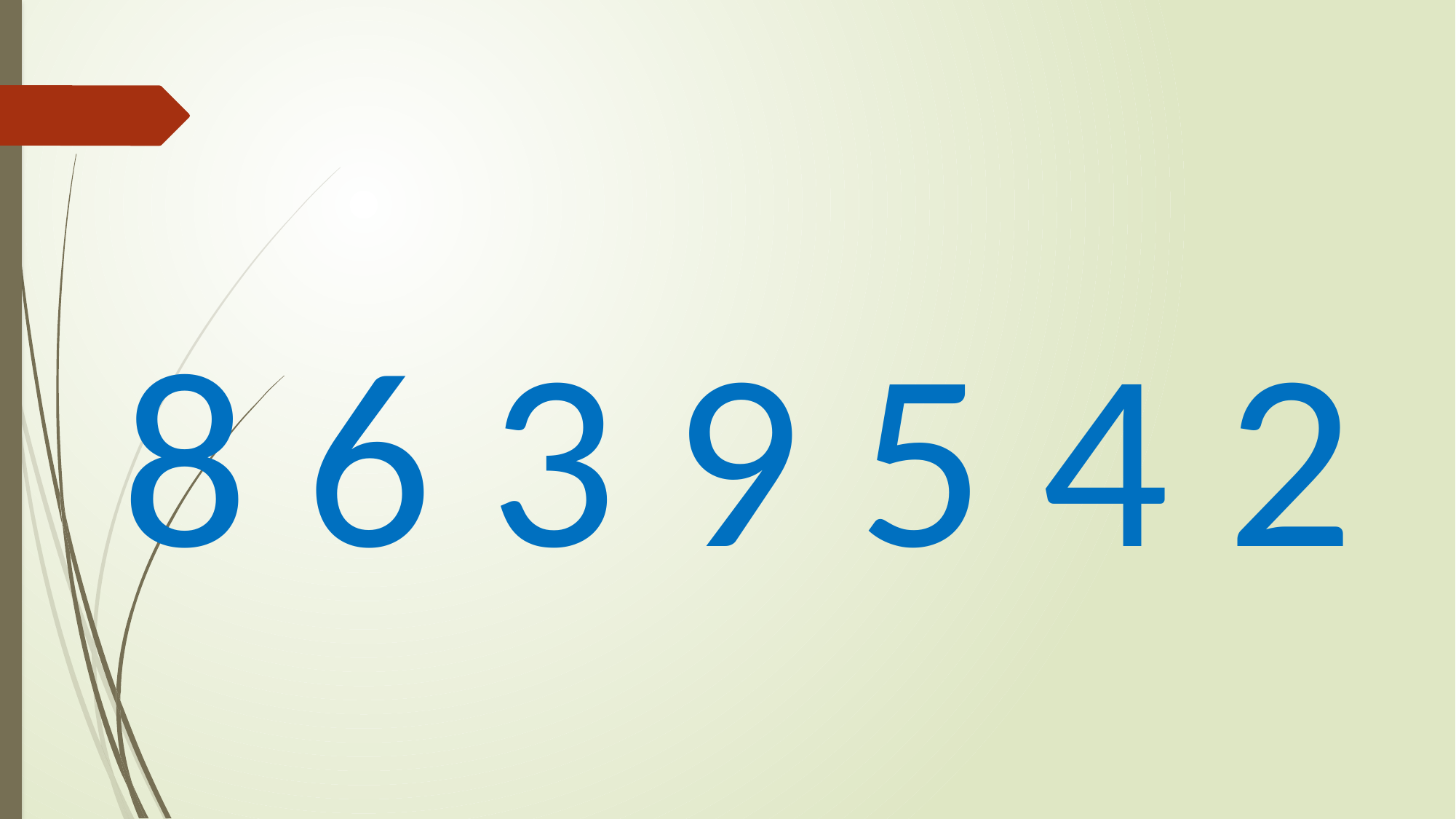

8 6 3 9 5 4 2